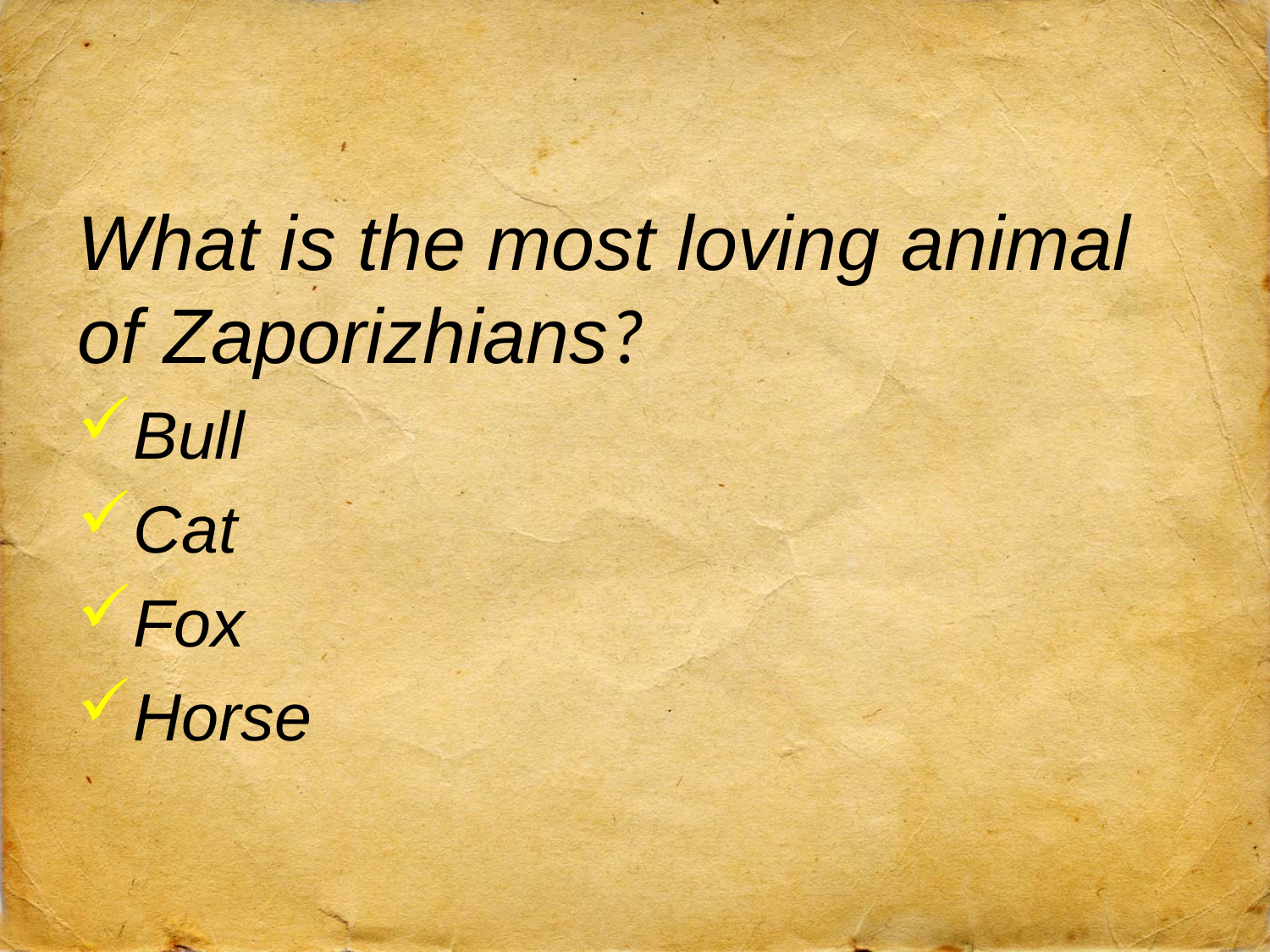

What is the most loving animal of Zaporizhians?
Bull
Cat
Fox
Horse